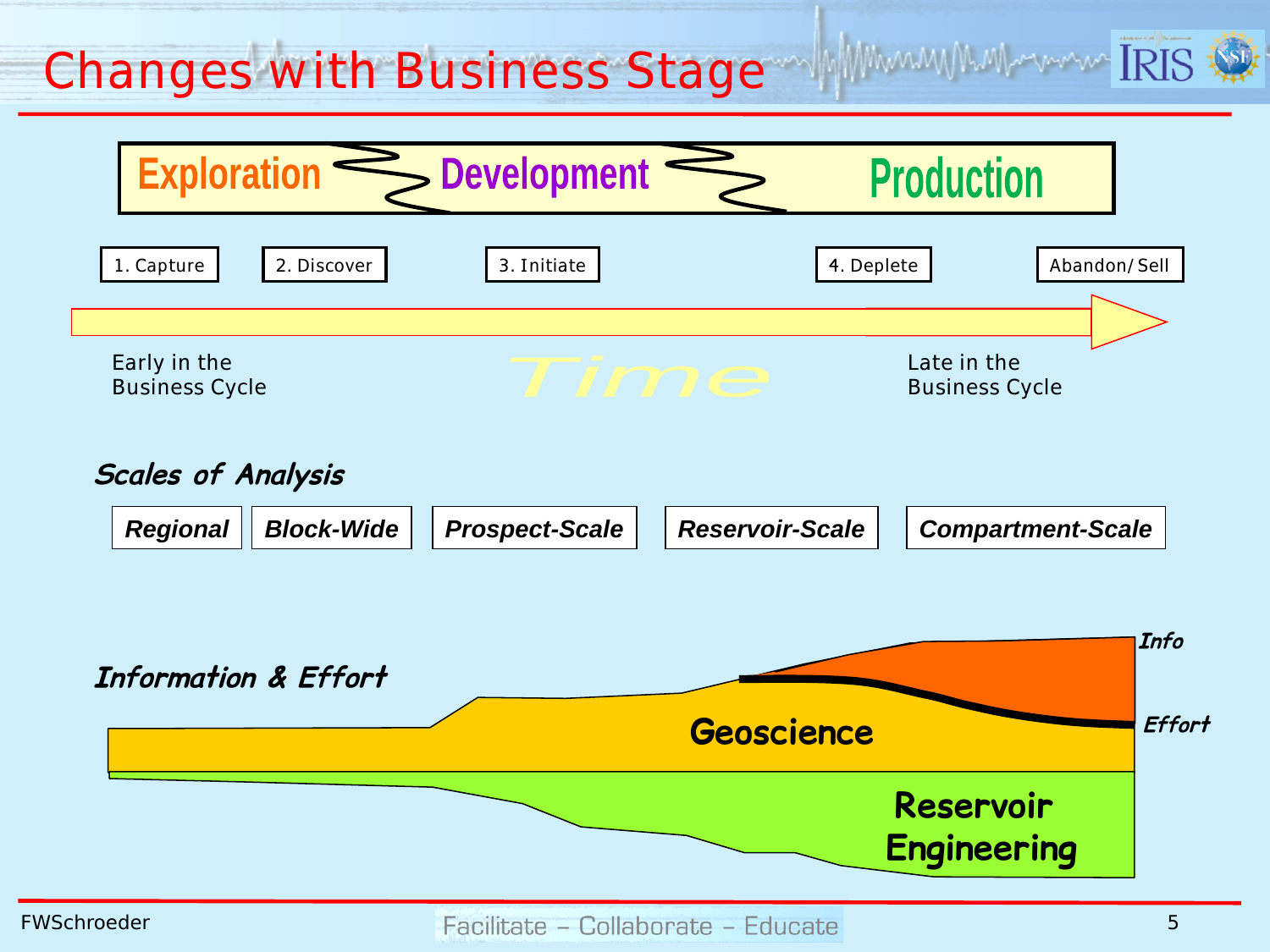

# Changes with Business Stage

Exploration
Development
Production
1. Capture
2. Discover
3. Initiate
4. Deplete
Abandon/Sell

Early in the
Business Cycle
Late in the
Business Cycle
Time
Scales of Analysis
Regional
Block-Wide
Prospect-Scale
Reservoir-Scale
Compartment-Scale
Info

Information & Effort

Geoscience
Effort

Reservoir
Engineering